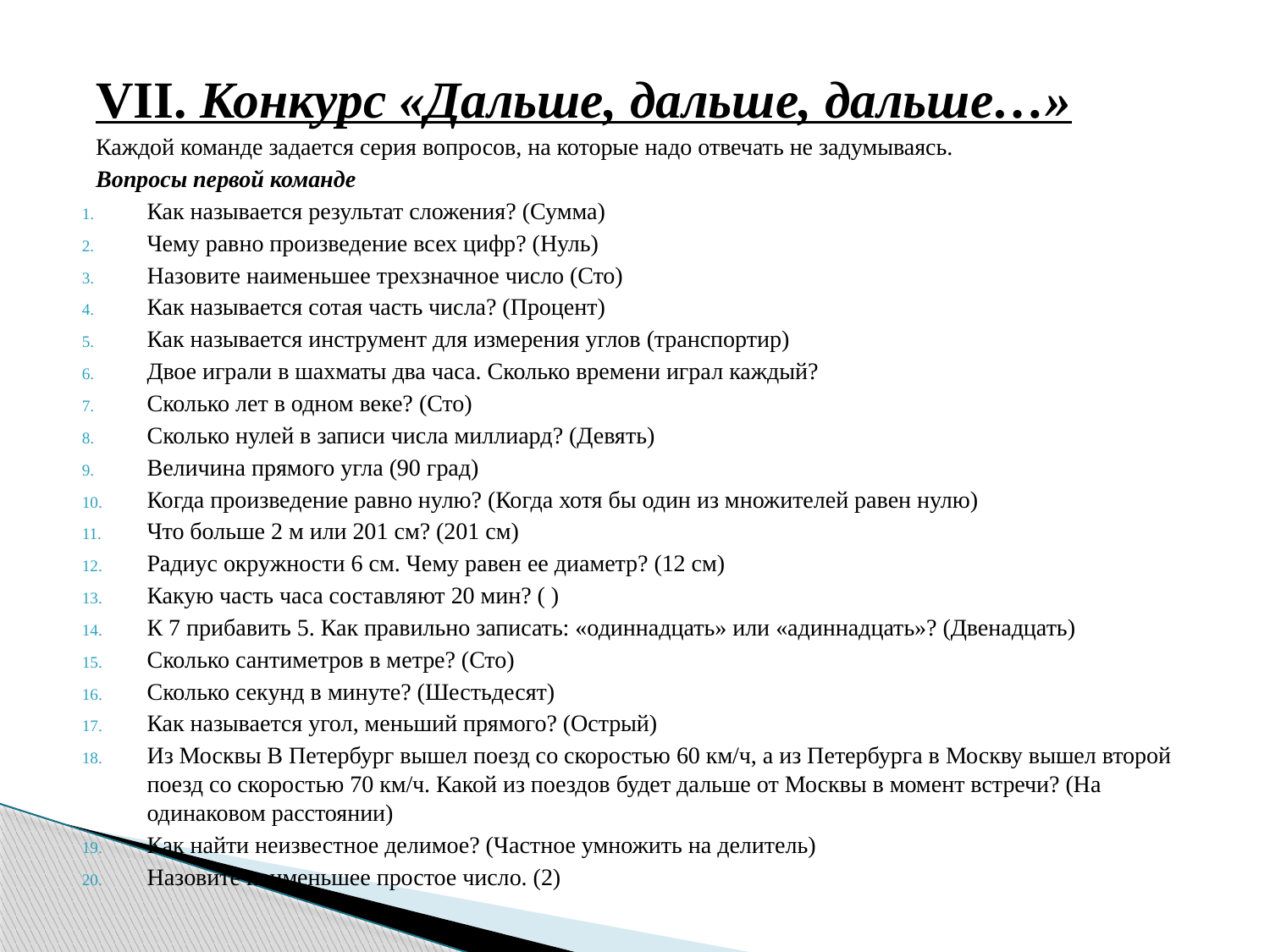

#
VII. Конкурс «Дальше, дальше, дальше…»
Каждой команде задается серия вопросов, на которые надо отвечать не задумываясь.
Вопросы первой команде
Как называется результат сложения? (Сумма)
Чему равно произведение всех цифр? (Нуль)
Назовите наименьшее трехзначное число (Сто)
Как называется сотая часть числа? (Процент)
Как называется инструмент для измерения углов (транспортир)
Двое играли в шахматы два часа. Сколько времени играл каждый?
Сколько лет в одном веке? (Сто)
Сколько нулей в записи числа миллиард? (Девять)
Величина прямого угла (90 град)
Когда произведение равно нулю? (Когда хотя бы один из множителей равен нулю)
Что больше 2 м или 201 см? (201 см)
Радиус окружности 6 см. Чему равен ее диаметр? (12 см)
Какую часть часа составляют 20 мин? ( )
К 7 прибавить 5. Как правильно записать: «одиннадцать» или «адиннадцать»? (Двенадцать)
Сколько сантиметров в метре? (Сто)
Сколько секунд в минуте? (Шестьдесят)
Как называется угол, меньший прямого? (Острый)
Из Москвы В Петербург вышел поезд со скоростью 60 км/ч, а из Петербурга в Москву вышел второй поезд со скоростью 70 км/ч. Какой из поездов будет дальше от Москвы в момент встречи? (На одинаковом расстоянии)
Как найти неизвестное делимое? (Частное умножить на делитель)
Назовите наименьшее простое число. (2)